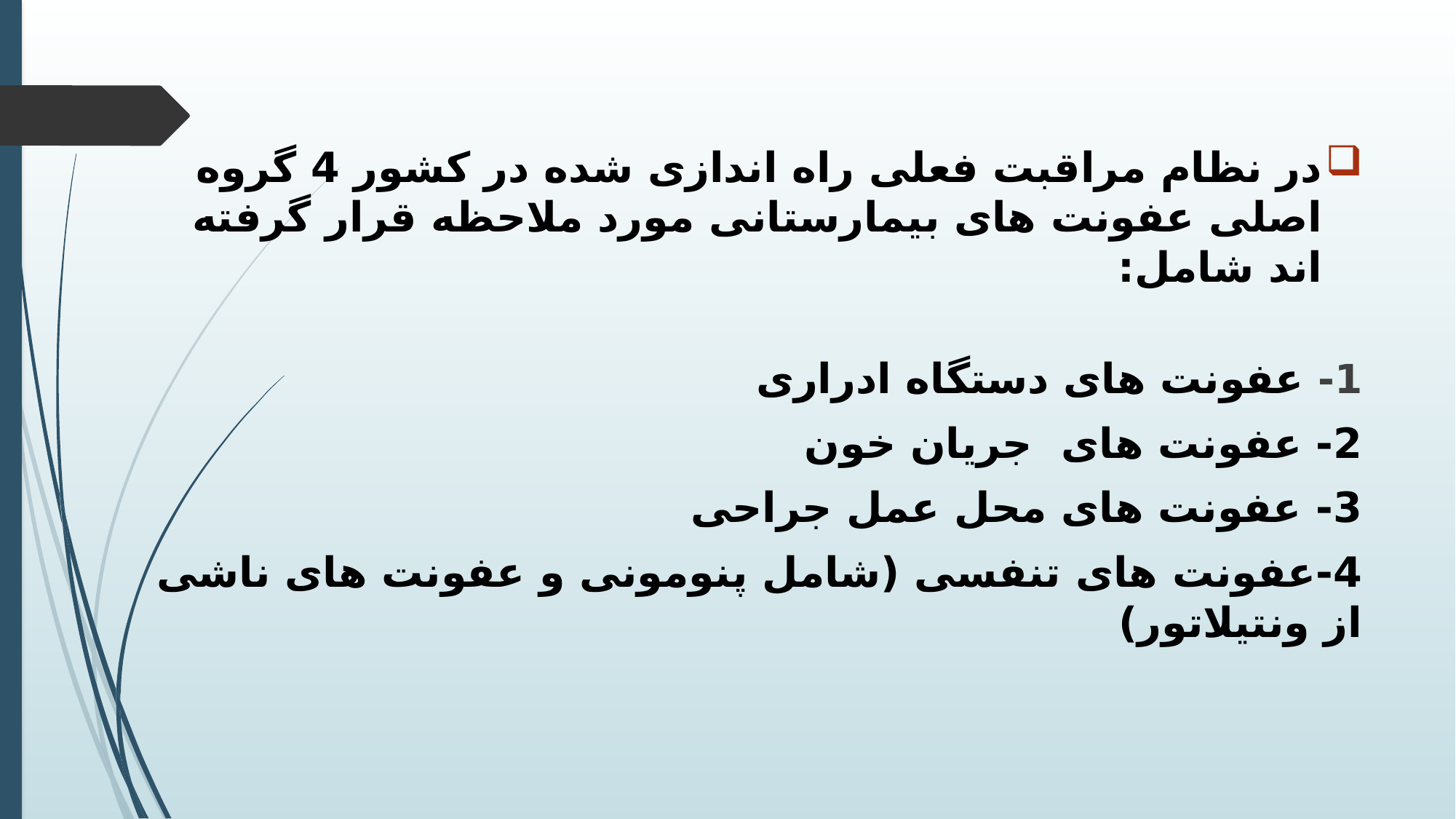

در نظام مراقبت فعلی راه اندازی شده در کشور 4 گروه اصلی عفونت های بیمارستانی مورد ملاحظه قرار گرفته اند شامل:

1- عفونت های دستگاه ادراری
2- عفونت های  جریان خون
3- عفونت های محل عمل جراحی
4-عفونت های تنفسی (شامل پنومونی و عفونت های ناشی از ونتیلاتور)